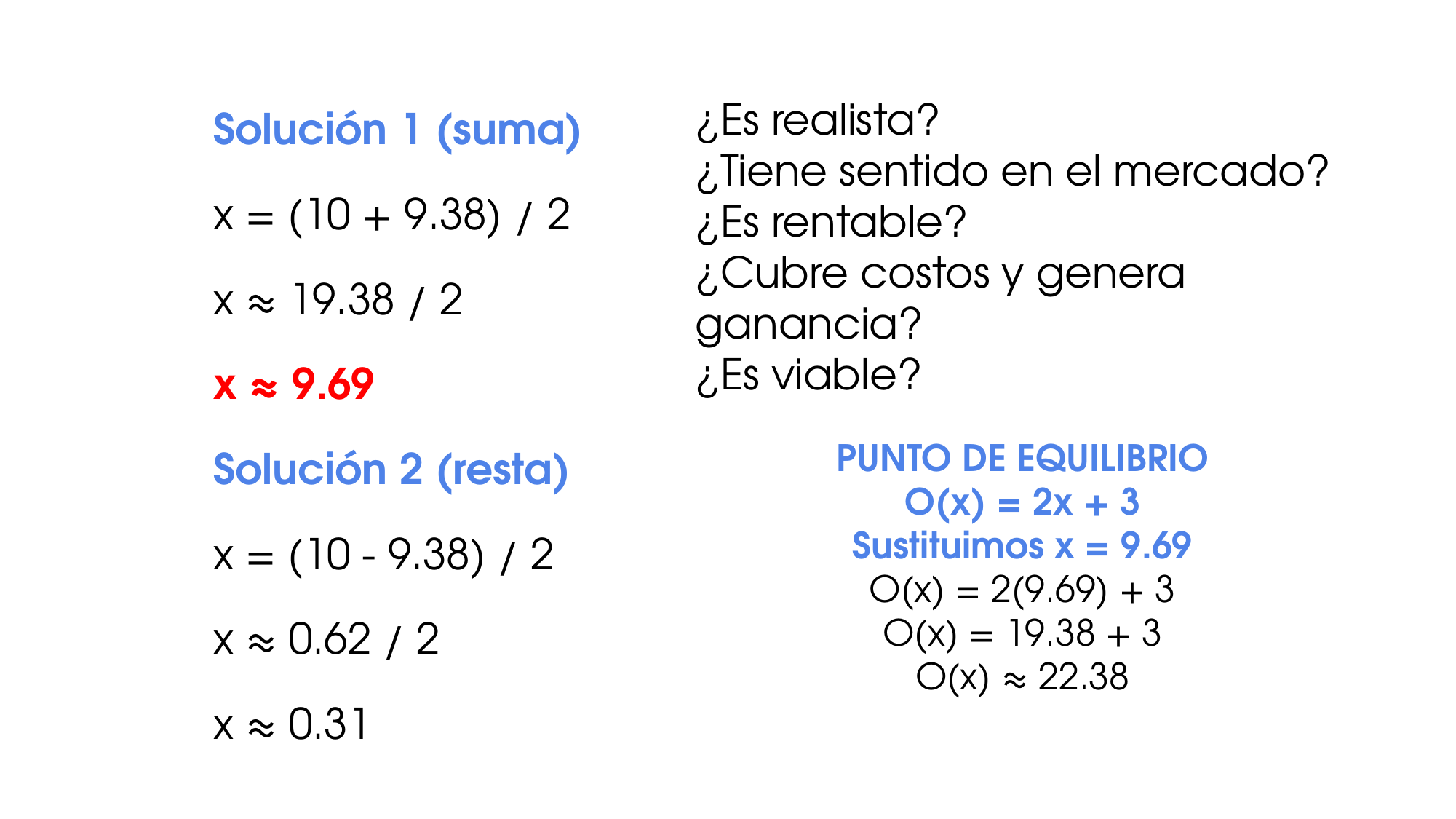

Solución 1 (suma)
x = (10 + 9.38) / 2
x ≈ 19.38 / 2
x ≈ 9.69
Solución 2 (resta)
x = (10 - 9.38) / 2
x ≈ 0.62 / 2
x ≈ 0.31

¿Es realista?
¿Tiene sentido en el mercado?
¿Es rentable?
¿Cubre costos y genera ganancia?
¿Es viable?

PUNTO DE EQUILIBRIO
O(x) = 2x + 3
Sustituimos x = 9.69
O(x) = 2(9.69) + 3
O(x) = 19.38 + 3
O(x) ≈ 22.38